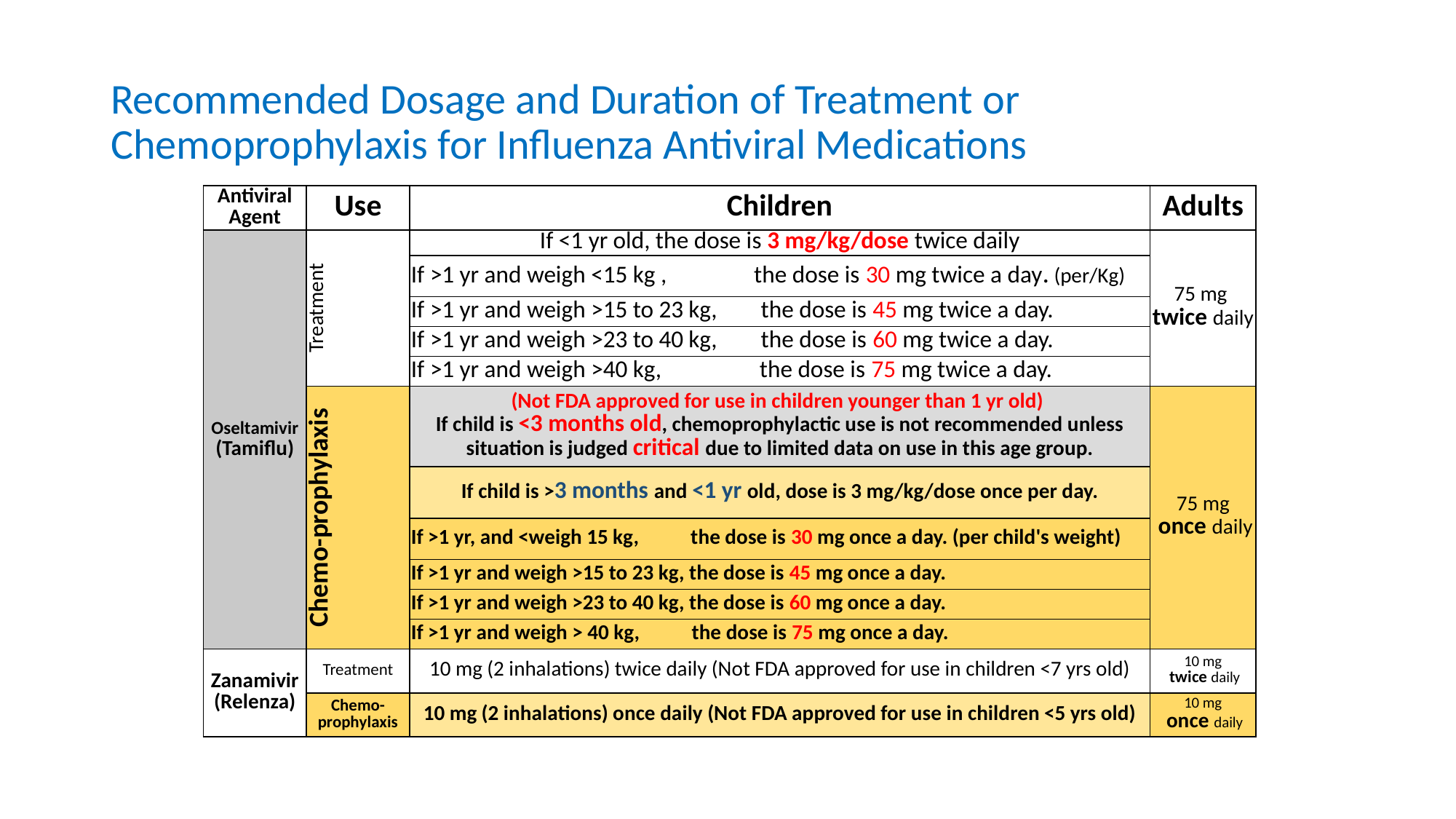

# Recommended Dosage and Duration of Treatment or Chemoprophylaxis for Influenza Antiviral Medications
| Antiviral Agent | Use | Children | Adults |
| --- | --- | --- | --- |
| Oseltamivir (Tamiflu) | Treatment | If <1 yr old, the dose is 3 mg/kg/dose twice daily | 75 mg twice daily |
|  |  | If >1 yr and weigh <15 kg , the dose is 30 mg twice a day. (per/Kg) |  |
|  |  | If >1 yr and weigh >15 to 23 kg, the dose is 45 mg twice a day. |  |
|  |  | If >1 yr and weigh >23 to 40 kg, the dose is 60 mg twice a day. |  |
|  |  | If >1 yr and weigh >40 kg, the dose is 75 mg twice a day. |  |
|  | Chemo-prophylaxis | (Not FDA approved for use in children younger than 1 yr old) If child is <3 months old, chemoprophylactic use is not recommended unless situation is judged critical due to limited data on use in this age group. | 75 mg once daily |
|  |  | If child is >3 months and <1 yr old, dose is 3 mg/kg/dose once per day. |  |
|  |  | If >1 yr, and <weigh 15 kg, the dose is 30 mg once a day. (per child's weight) |  |
|  |  | If >1 yr and weigh >15 to 23 kg, the dose is 45 mg once a day. |  |
|  |  | If >1 yr and weigh >23 to 40 kg, the dose is 60 mg once a day. |  |
|  |  | If >1 yr and weigh > 40 kg, the dose is 75 mg once a day. |  |
| Zanamivir (Relenza) | Treatment | 10 mg (2 inhalations) twice daily (Not FDA approved for use in children <7 yrs old) | 10 mg twice daily |
|  | Chemo-prophylaxis | 10 mg (2 inhalations) once daily (Not FDA approved for use in children <5 yrs old) | 10 mg once daily |